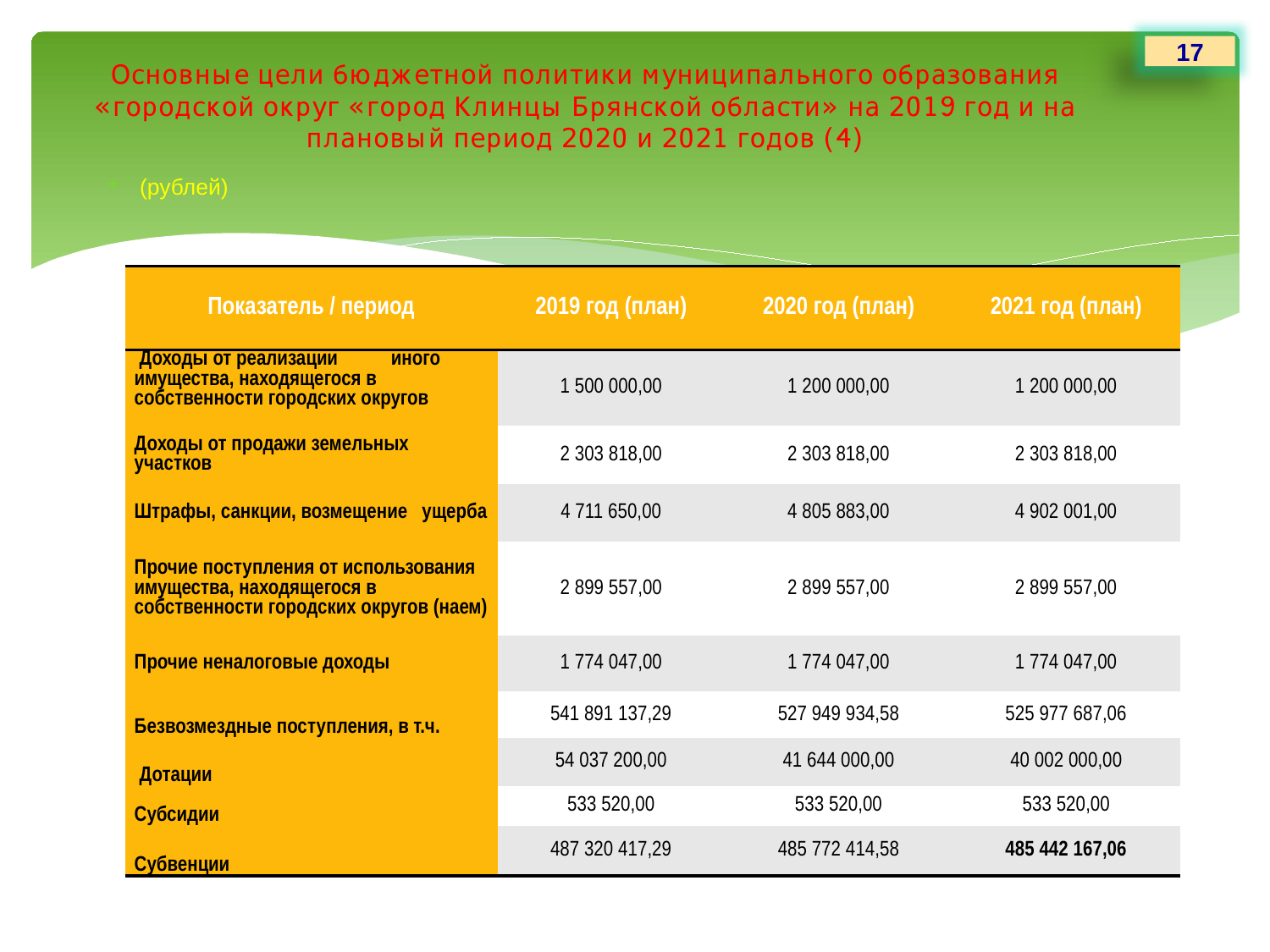

17
# Основные цели бюджетной политики муниципального образования «городской округ «город Клинцы Брянской области» на 2019 год и на плановый период 2020 и 2021 годов (4)
(рублей)

| Показатель / период | 2019 год (план) | 2020 год (план) | 2021 год (план) |
| --- | --- | --- | --- |
| Доходы от реализации иного имущества, находящегося в собственности городских округов | 1 500 000,00 | 1 200 000,00 | 1 200 000,00 |
| Доходы от продажи земельных участков | 2 303 818,00 | 2 303 818,00 | 2 303 818,00 |
| Штрафы, санкции, возмещение ущерба | 4 711 650,00 | 4 805 883,00 | 4 902 001,00 |
| Прочие поступления от использования имущества, находящегося в собственности городских округов (наем) | 2 899 557,00 | 2 899 557,00 | 2 899 557,00 |
| Прочие неналоговые доходы | 1 774 047,00 | 1 774 047,00 | 1 774 047,00 |
| Безвозмездные поступления, в т.ч. | 541 891 137,29 | 527 949 934,58 | 525 977 687,06 |
| Дотации | 54 037 200,00 | 41 644 000,00 | 40 002 000,00 |
| Субсидии | 533 520,00 | 533 520,00 | 533 520,00 |
| Субвенции | 487 320 417,29 | 485 772 414,58 | 485 442 167,06 |